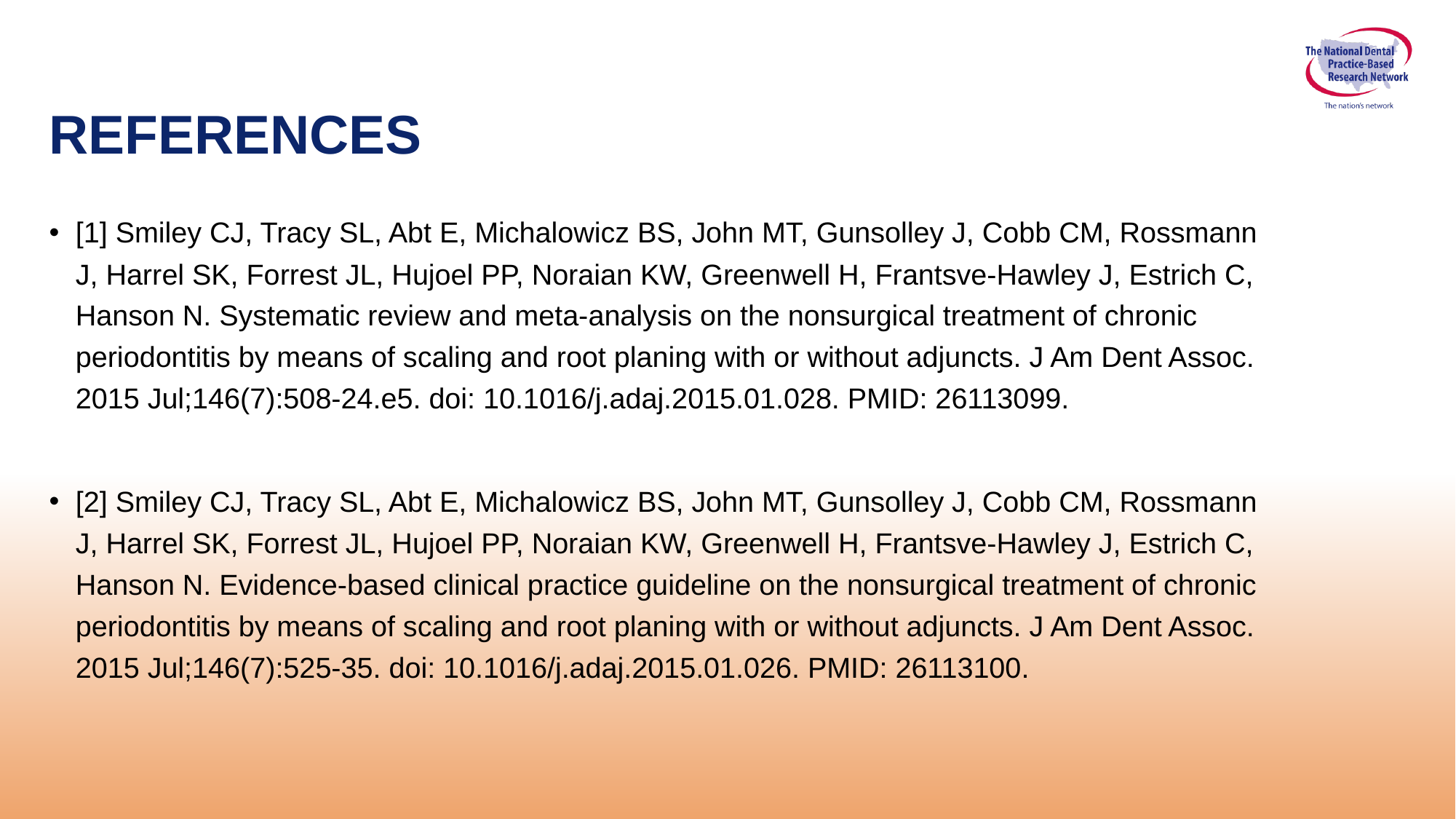

# REFERENCES
[1] Smiley CJ, Tracy SL, Abt E, Michalowicz BS, John MT, Gunsolley J, Cobb CM, Rossmann J, Harrel SK, Forrest JL, Hujoel PP, Noraian KW, Greenwell H, Frantsve-Hawley J, Estrich C, Hanson N. Systematic review and meta-analysis on the nonsurgical treatment of chronic periodontitis by means of scaling and root planing with or without adjuncts. J Am Dent Assoc. 2015 Jul;146(7):508-24.e5. doi: 10.1016/j.adaj.2015.01.028. PMID: 26113099.

[2] Smiley CJ, Tracy SL, Abt E, Michalowicz BS, John MT, Gunsolley J, Cobb CM, Rossmann J, Harrel SK, Forrest JL, Hujoel PP, Noraian KW, Greenwell H, Frantsve-Hawley J, Estrich C, Hanson N. Evidence-based clinical practice guideline on the nonsurgical treatment of chronic periodontitis by means of scaling and root planing with or without adjuncts. J Am Dent Assoc. 2015 Jul;146(7):525-35. doi: 10.1016/j.adaj.2015.01.026. PMID: 26113100.